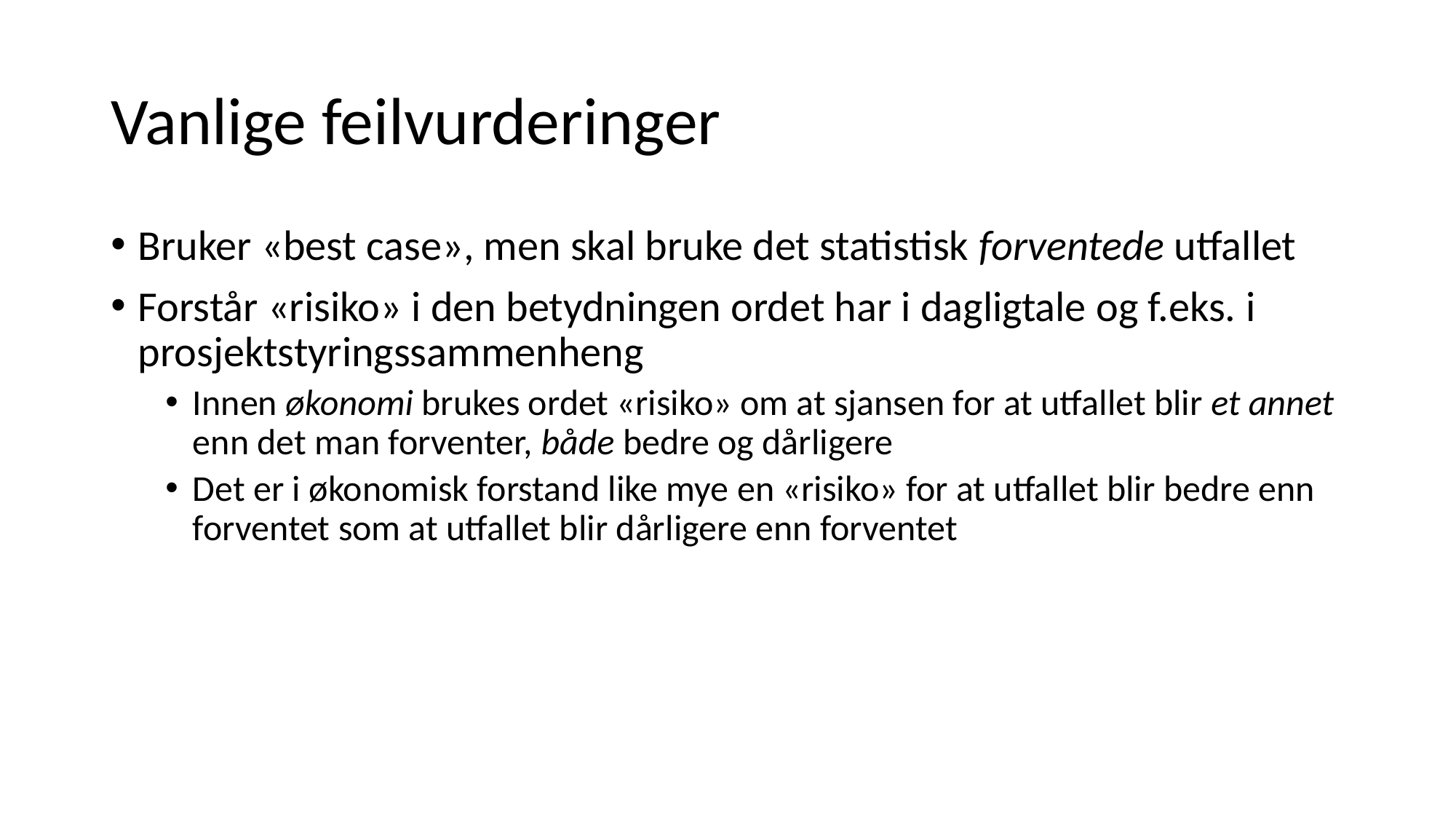

# Vanlige feilvurderinger
Bruker «best case», men skal bruke det statistisk forventede utfallet
Forstår «risiko» i den betydningen ordet har i dagligtale og f.eks. i prosjektstyringssammenheng
Innen økonomi brukes ordet «risiko» om at sjansen for at utfallet blir et annet enn det man forventer, både bedre og dårligere
Det er i økonomisk forstand like mye en «risiko» for at utfallet blir bedre enn forventet som at utfallet blir dårligere enn forventet